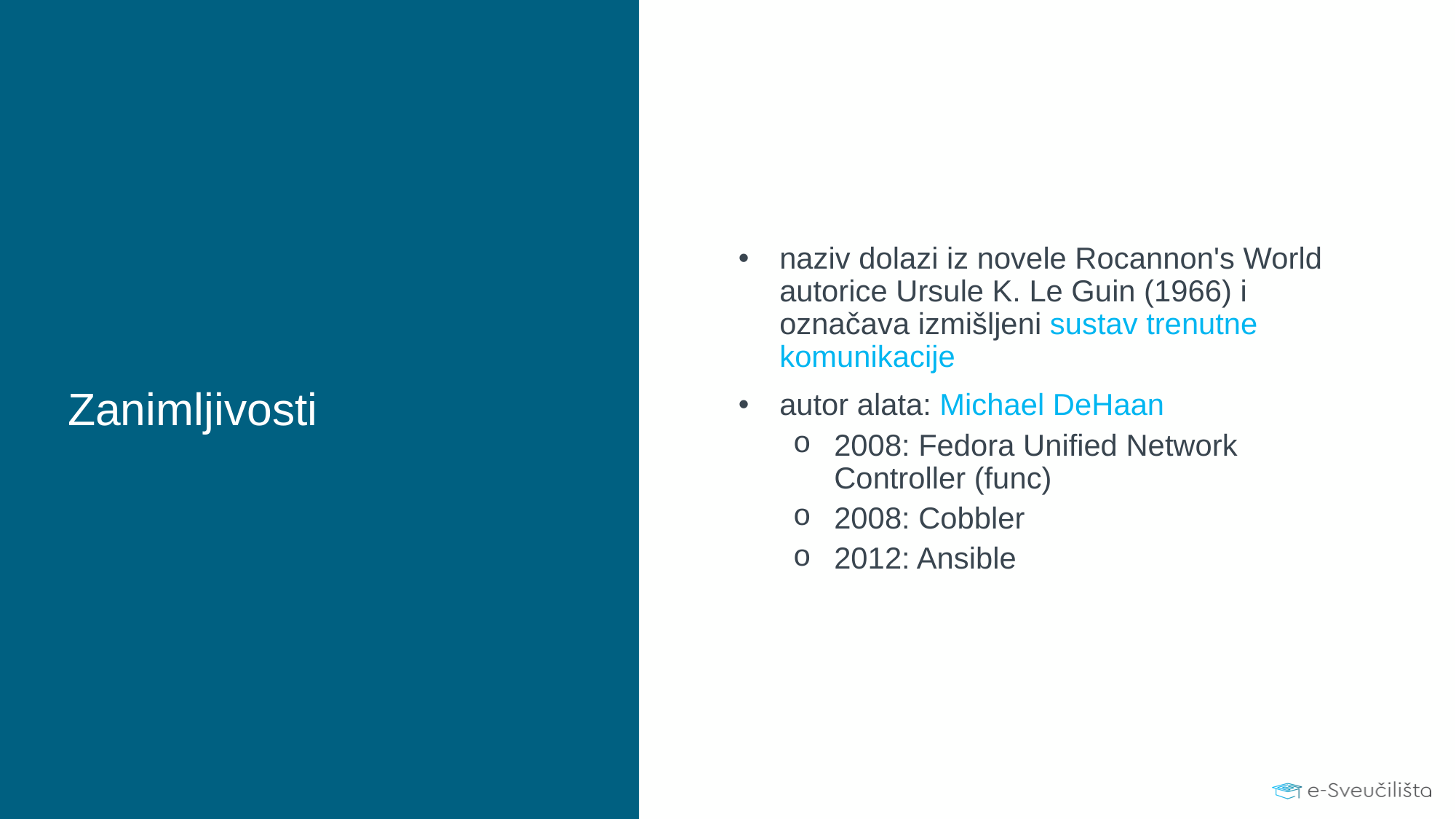

naziv dolazi iz novele Rocannon's World autorice Ursule K. Le Guin (1966) i označava izmišljeni sustav trenutne komunikacije
autor alata: Michael DeHaan
2008: Fedora Unified Network Controller (func)
2008: Cobbler
2012: Ansible
# Zanimljivosti